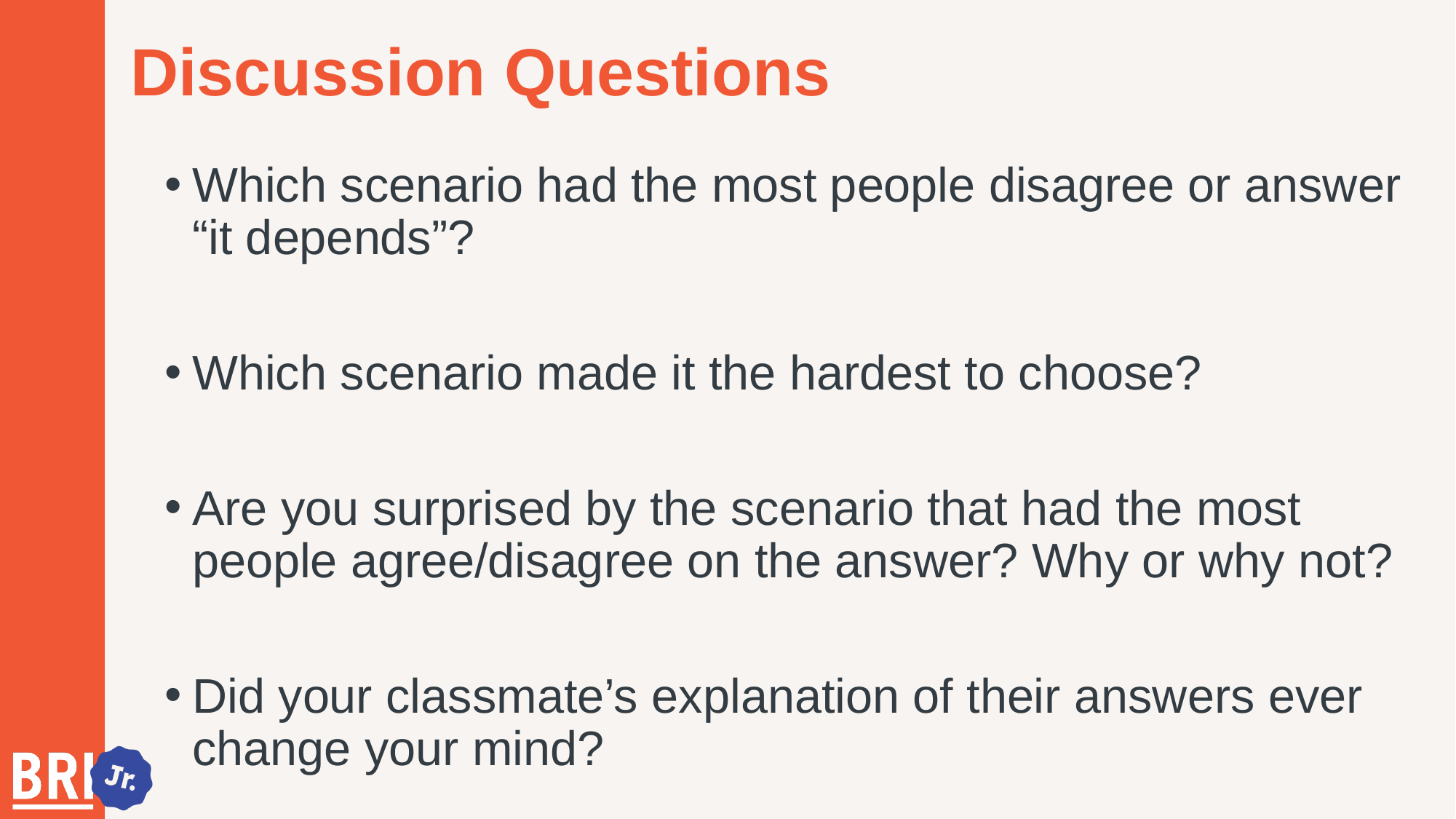

# Discussion Questions
Which scenario had the most people disagree or answer “it depends”?

Which scenario made it the hardest to choose?

Are you surprised by the scenario that had the most people agree/disagree on the answer? Why or why not?

Did your classmate’s explanation of their answers ever change your mind?